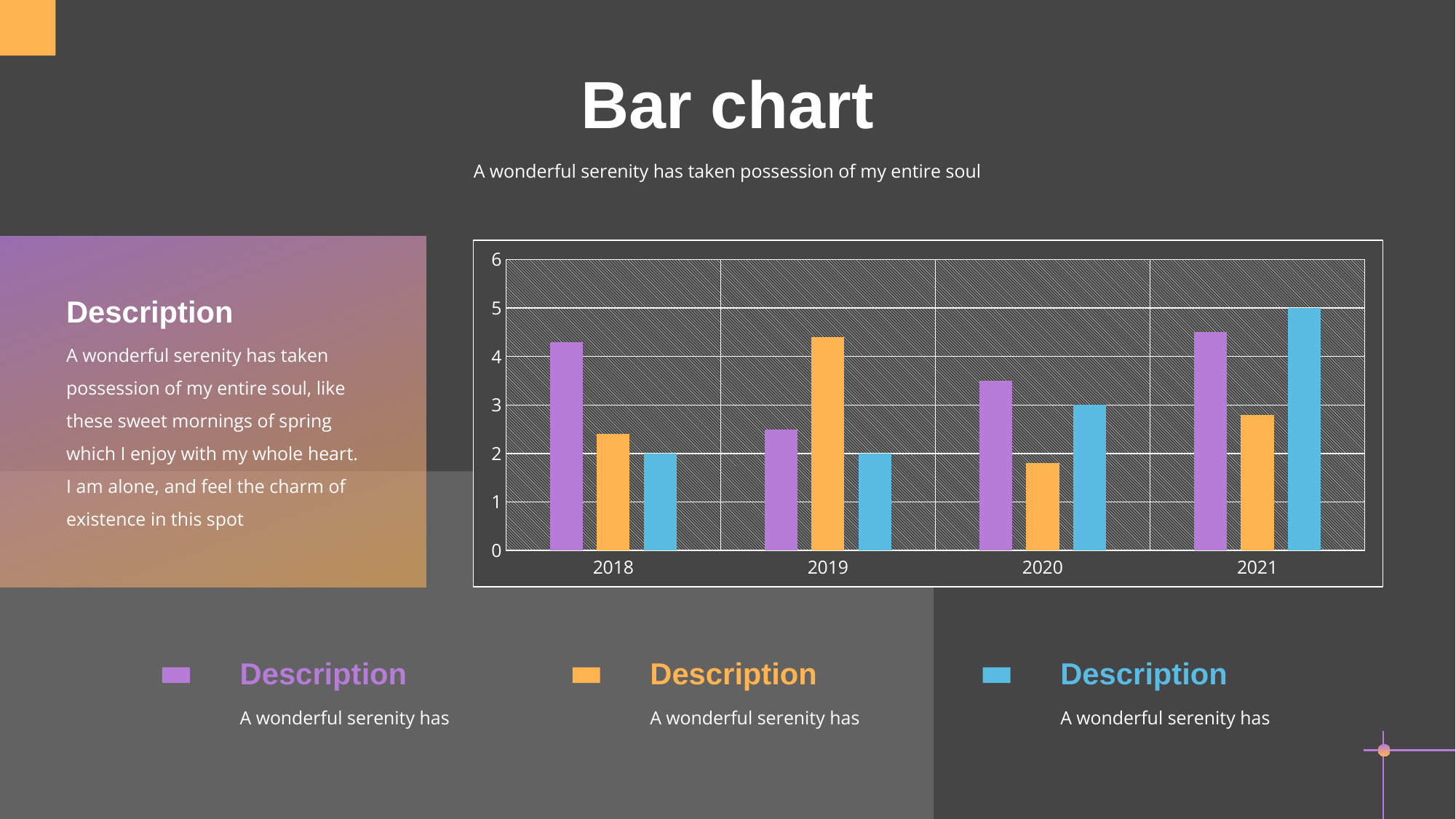

Bar chart
A wonderful serenity has taken possession of my entire soul

### Chart

| Category | Series 1 | Series 2 | Series 3 |
|---|---|---|---|
| 2018 | 4.3 | 2.4 | 2.0 |
| 2019 | 2.5 | 4.4 | 2.0 |
| 2020 | 3.5 | 1.8 | 3.0 |
| 2021 | 4.5 | 2.8 | 5.0 |
Description
A wonderful serenity has taken possession of my entire soul, like these sweet mornings of spring which I enjoy with my whole heart. I am alone, and feel the charm of existence in this spot

Description
Description
Description

A wonderful serenity has
A wonderful serenity has
A wonderful serenity has